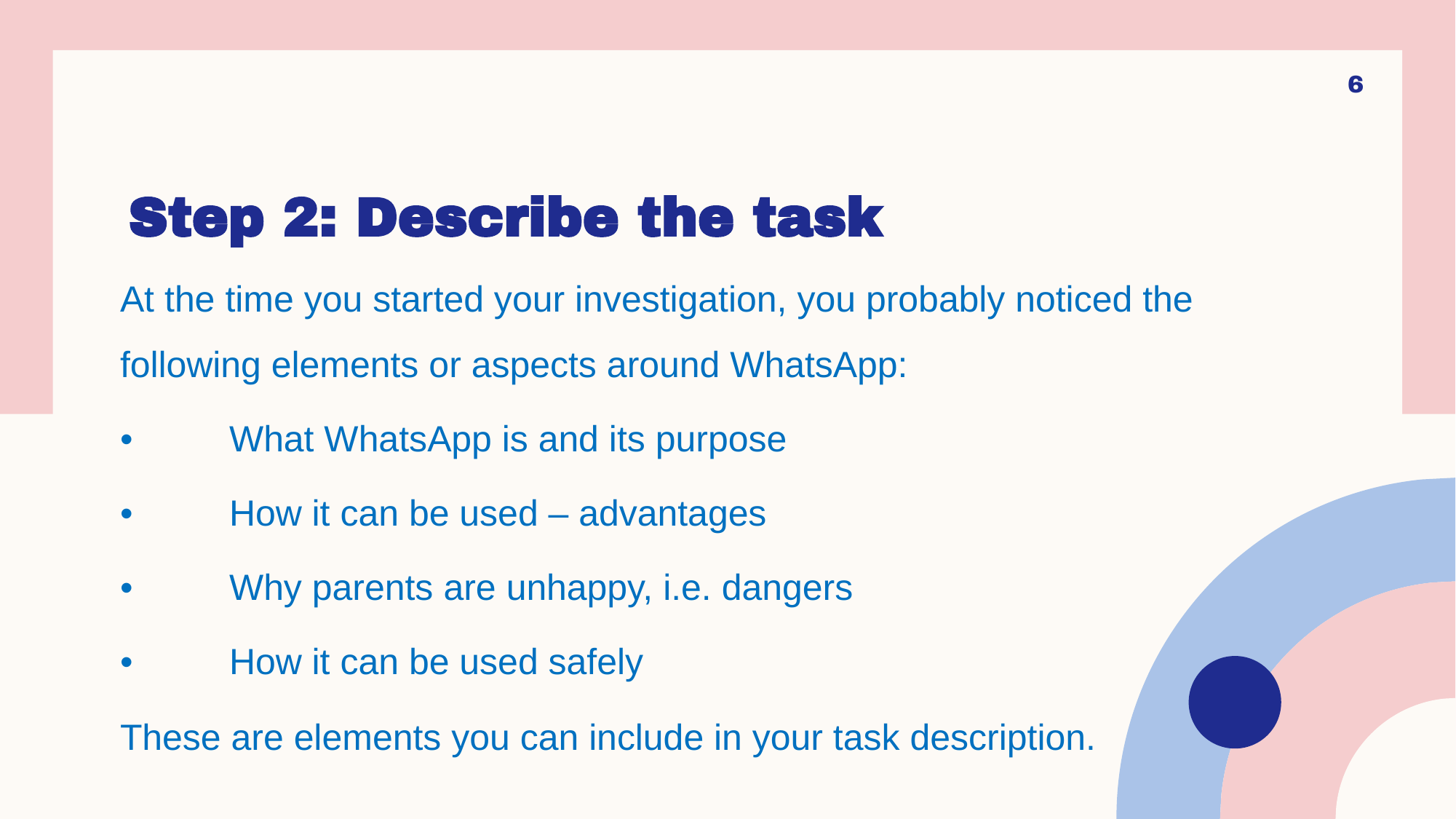

6
Step 2: Describe the task
At the time you started your investigation, you probably noticed the following elements or aspects around WhatsApp:
•	What WhatsApp is and its purpose
•	How it can be used – advantages
•	Why parents are unhappy, i.e. dangers
•	How it can be used safely
These are elements you can include in your task description.